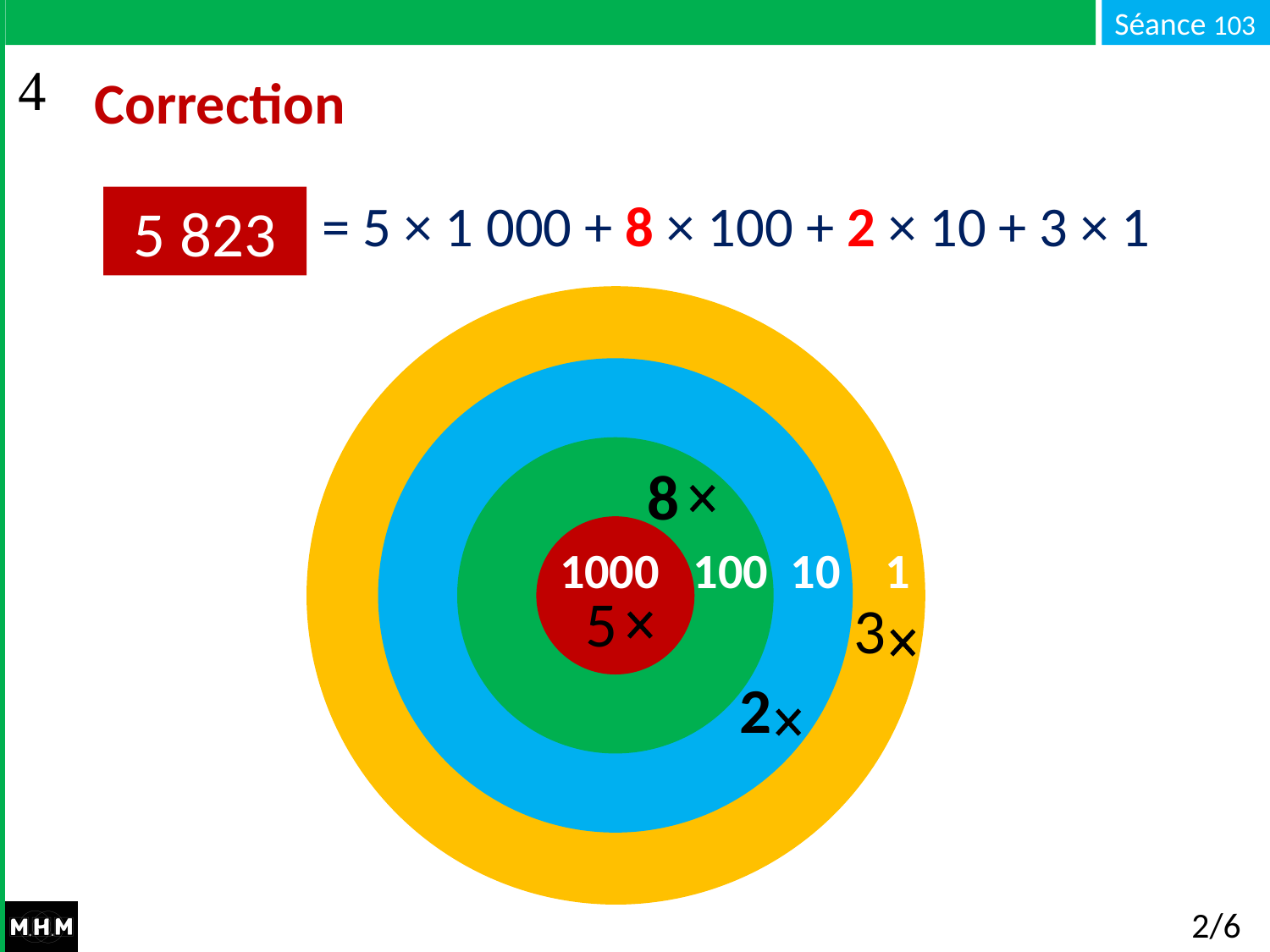

# Correction
= 5 × 1 000 + 8 × 100 + 2 × 10 + 3 × 1
5 823

 1000   100  10    1
8

5

3

2

2/6